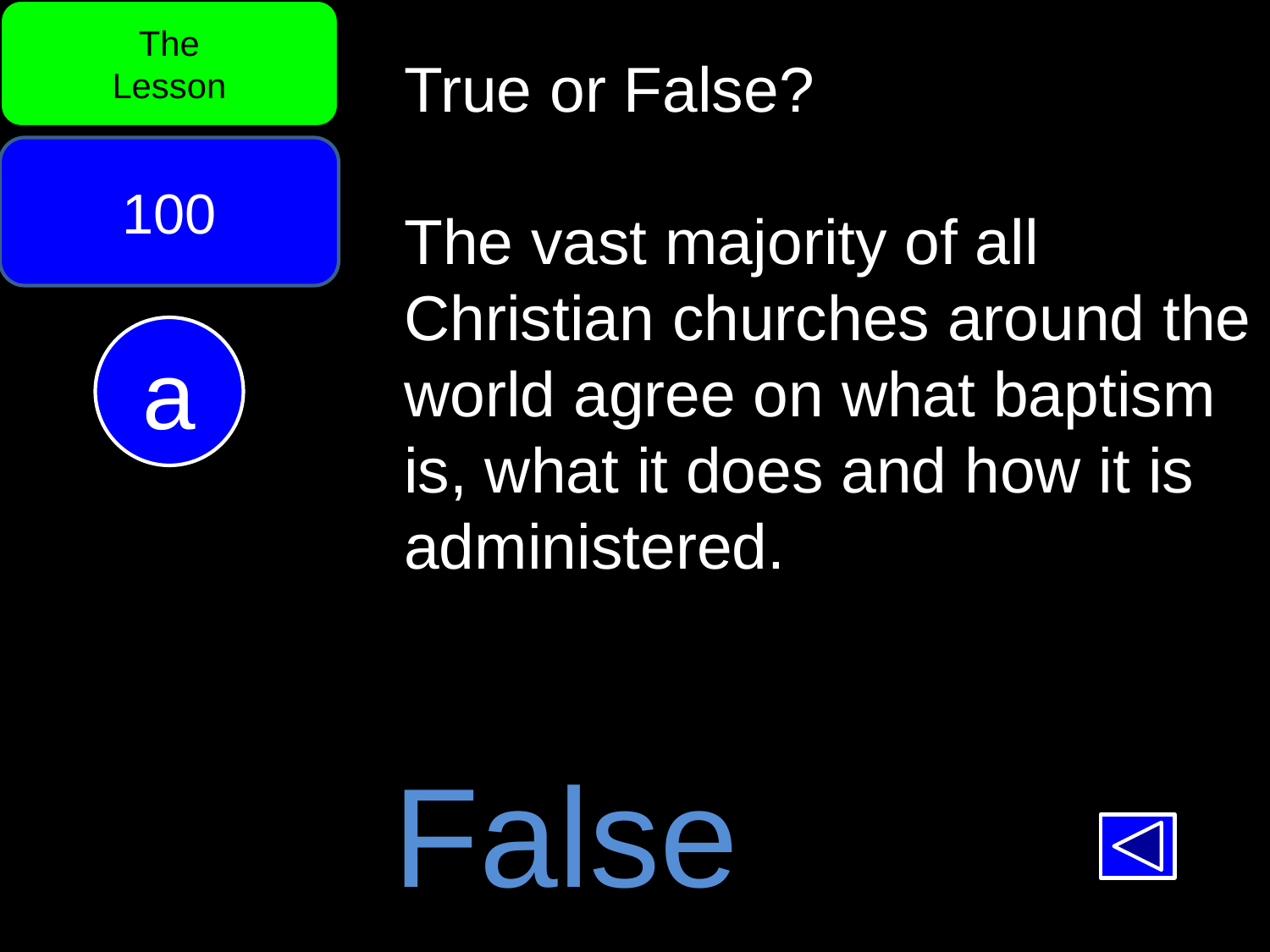

The
Lesson
True or False?

The vast majority of all Christian churches around the world agree on what baptism is, what it does and how it is administered.
100
a
False